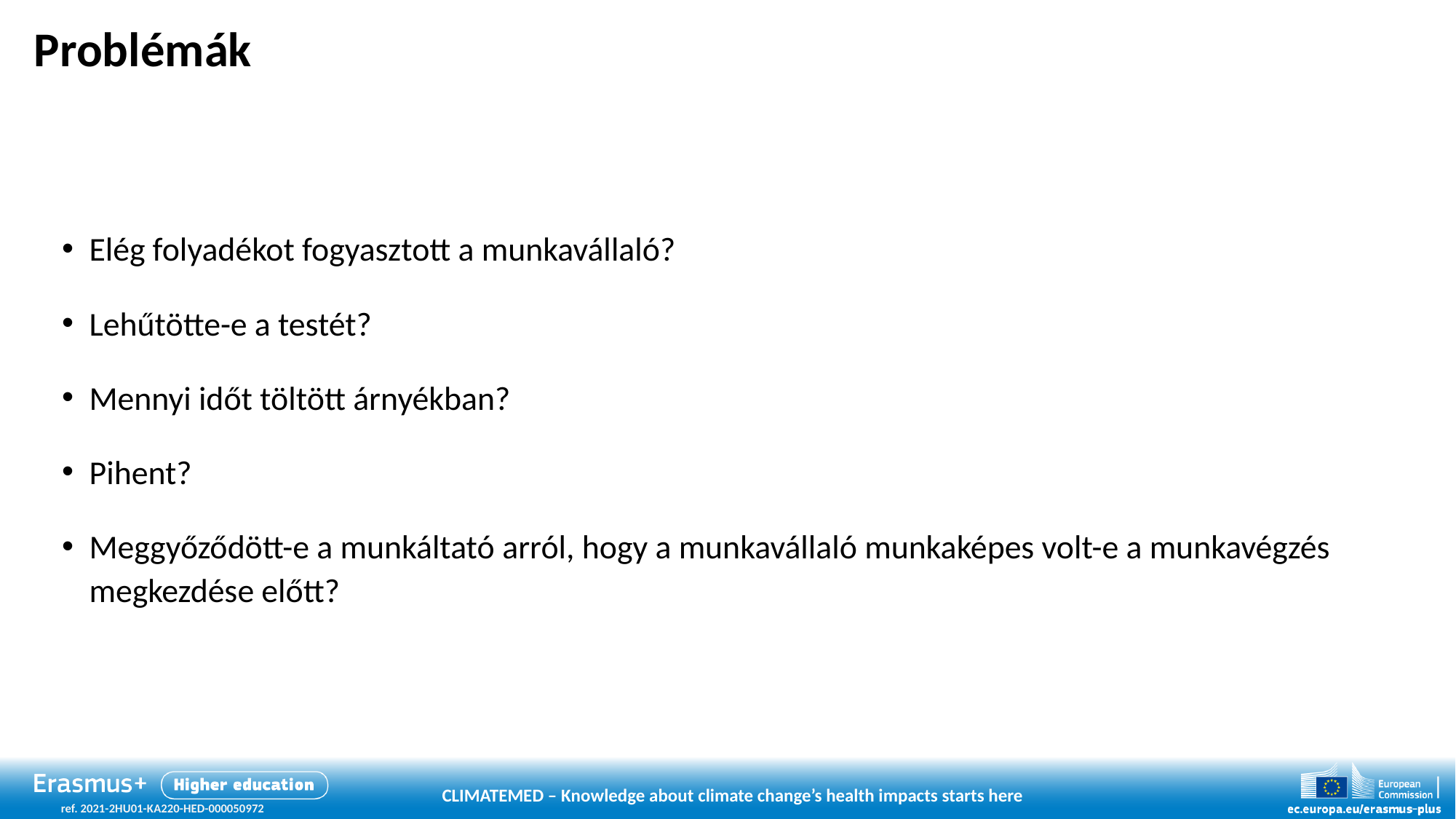

# Problémák
Elég folyadékot fogyasztott a munkavállaló?
Lehűtötte-e a testét?
Mennyi időt töltött árnyékban?
Pihent?
Meggyőződött-e a munkáltató arról, hogy a munkavállaló munkaképes volt-e a munkavégzés megkezdése előtt?